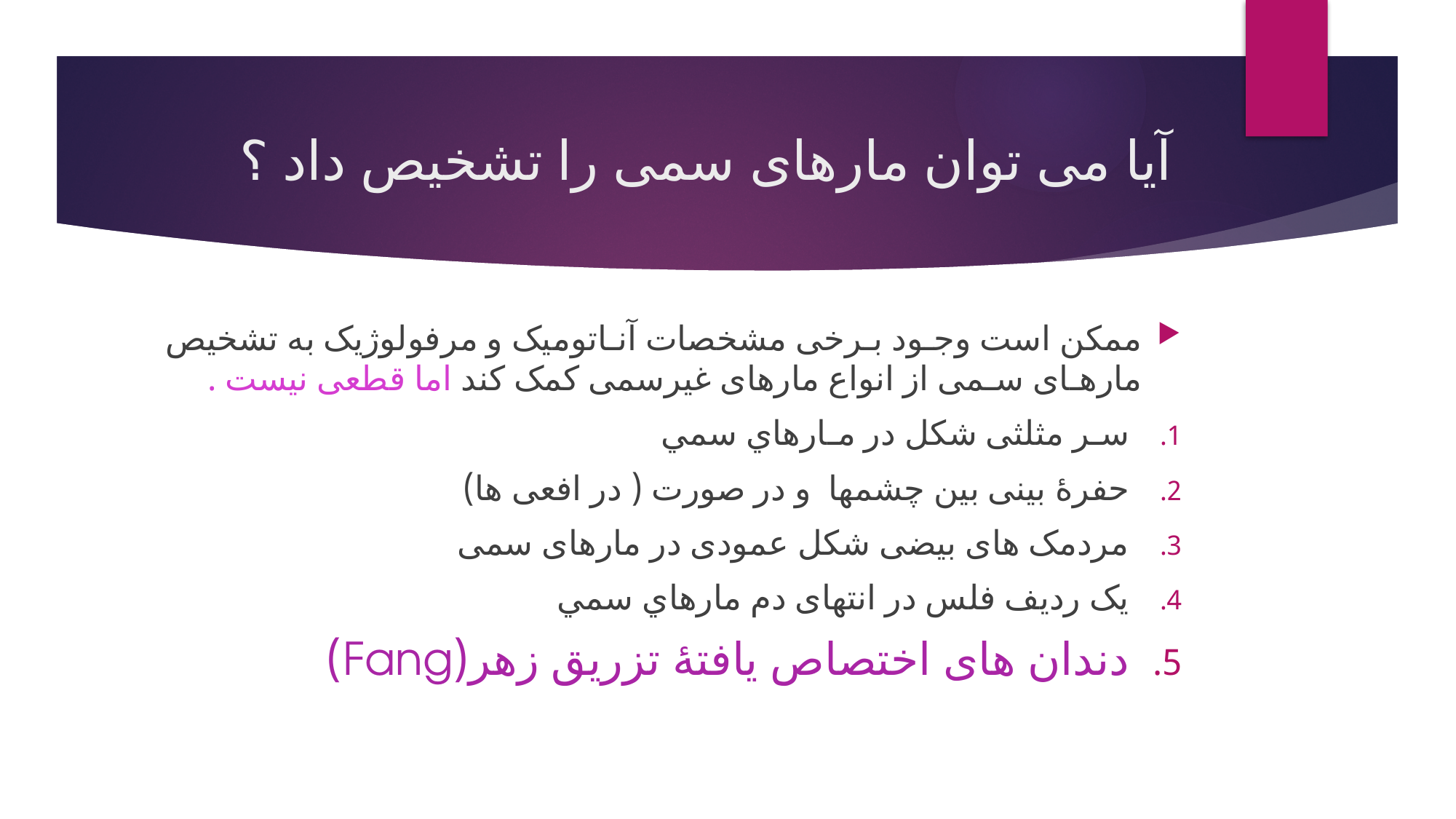

# آیا می توان مارهای سمی را تشخیص داد ؟
ممکن است وجـود بـرخی مشخصات آنـاتومیک و مرفولوژیک به تشخیص مارهـای سـمی از انواع مارهای غیرسمی کمک ‌کند اما قطعی نیست .
سـر مثلثی شکل در مـارهاي سمي
حفرۀ بینی بین چشمها  و در صورت ( در افعی ها)
مردمک های بیضی شکل عمودی در مارهای سمی
یک ردیف فلس در انتهای دم مارهاي سمي
دندان های اختصاص‌ یافتۀ تزریق زهر(Fang)